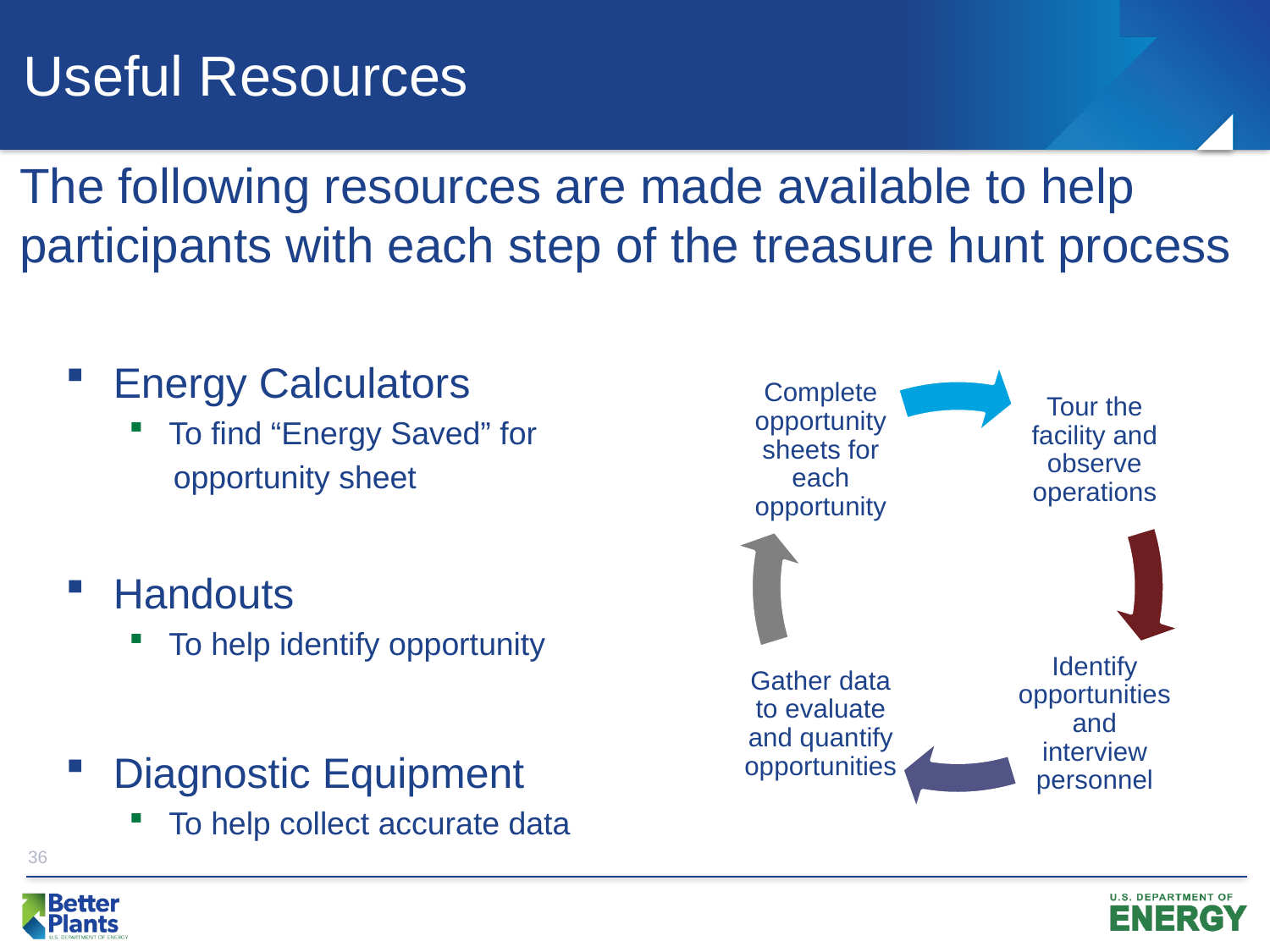

# Useful Resources
The following resources are made available to help
participants with each step of the treasure hunt process
Energy Calculators
To find “Energy Saved” for
     opportunity sheet

Handouts
To help identify opportunity

Diagnostic Equipment
To help collect accurate data

Tour the facility and observe operations
Identify opportunities and interview personnel
Gather data to evaluate and quantify opportunities
Complete opportunity sheets for each opportunity
36